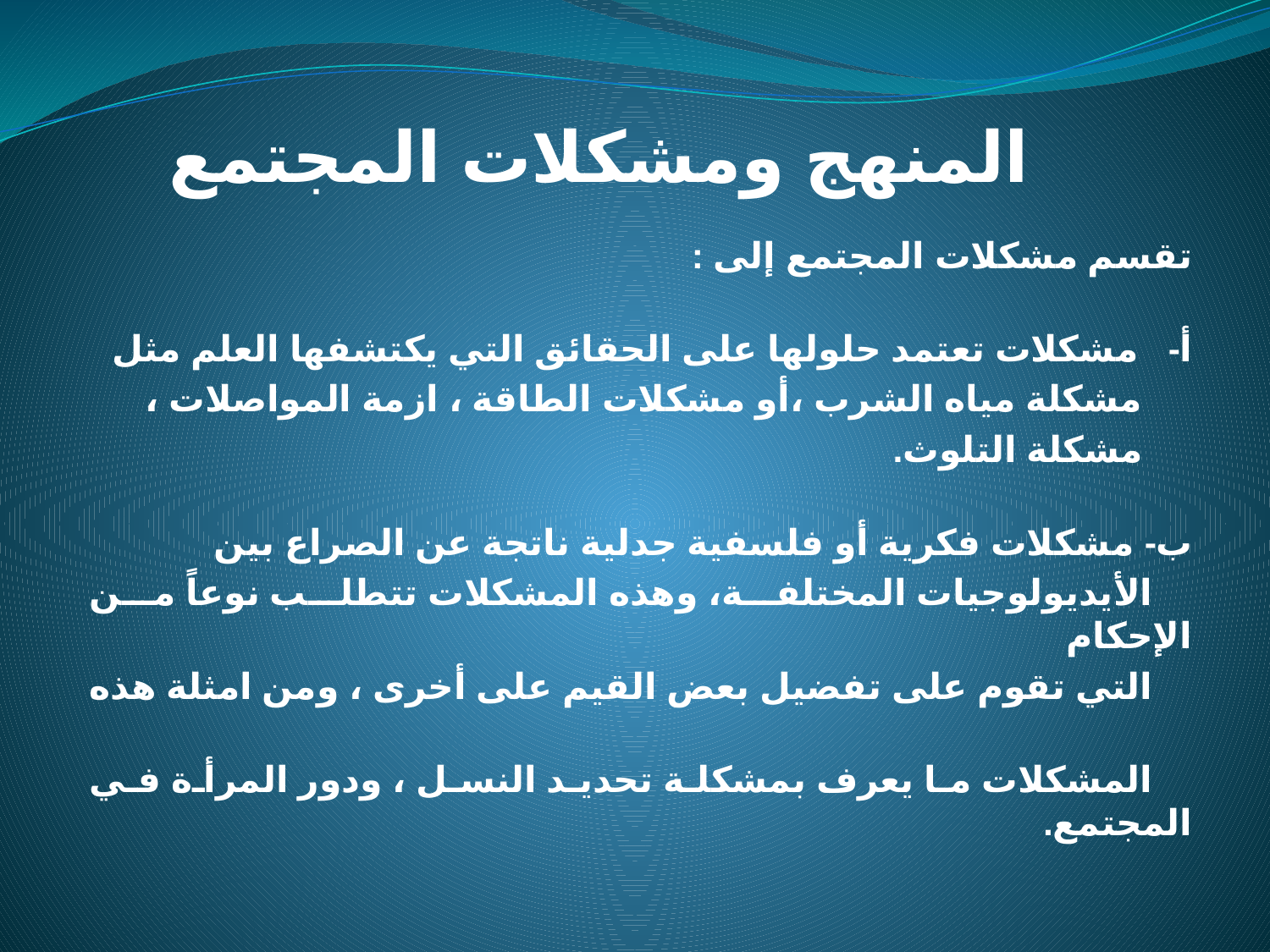

# المنهج ومشكلات المجتمع
تقسم مشكلات المجتمع إلى :
أ-   مشكلات تعتمد حلولها على الحقائق التي يكتشفها العلم مثل
     مشكلة مياه الشرب ،أو مشكلات الطاقة ، ازمة المواصلات ،
     مشكلة التلوث.
ب- مشكلات فكرية أو فلسفية جدلية ناتجة عن الصراع بين
    الأيديولوجيات المختلفة، وهذه المشكلات تتطلب نوعاً من الإحكام
    التي تقوم على تفضيل بعض القيم على أخرى ، ومن امثلة هذه
    المشكلات ما يعرف بمشكلة تحديد النسل ، ودور المرأة في المجتمع.